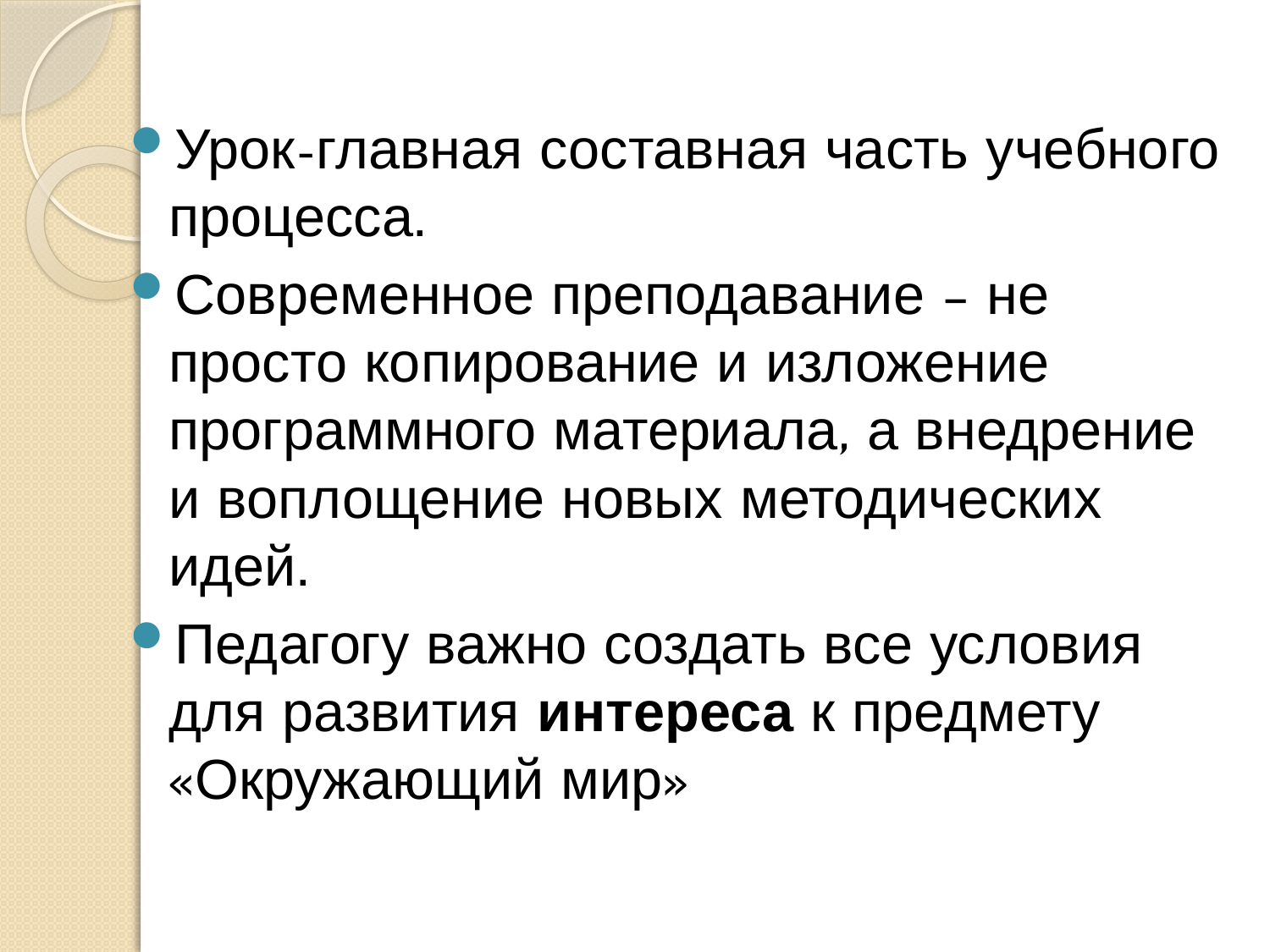

Урок-главная составная часть учебного процесса.
Современное преподавание – не просто копирование и изложение программного материала, а внедрение и воплощение новых методических идей.
Педагогу важно создать все условия для развития интереса к предмету «Окружающий мир»